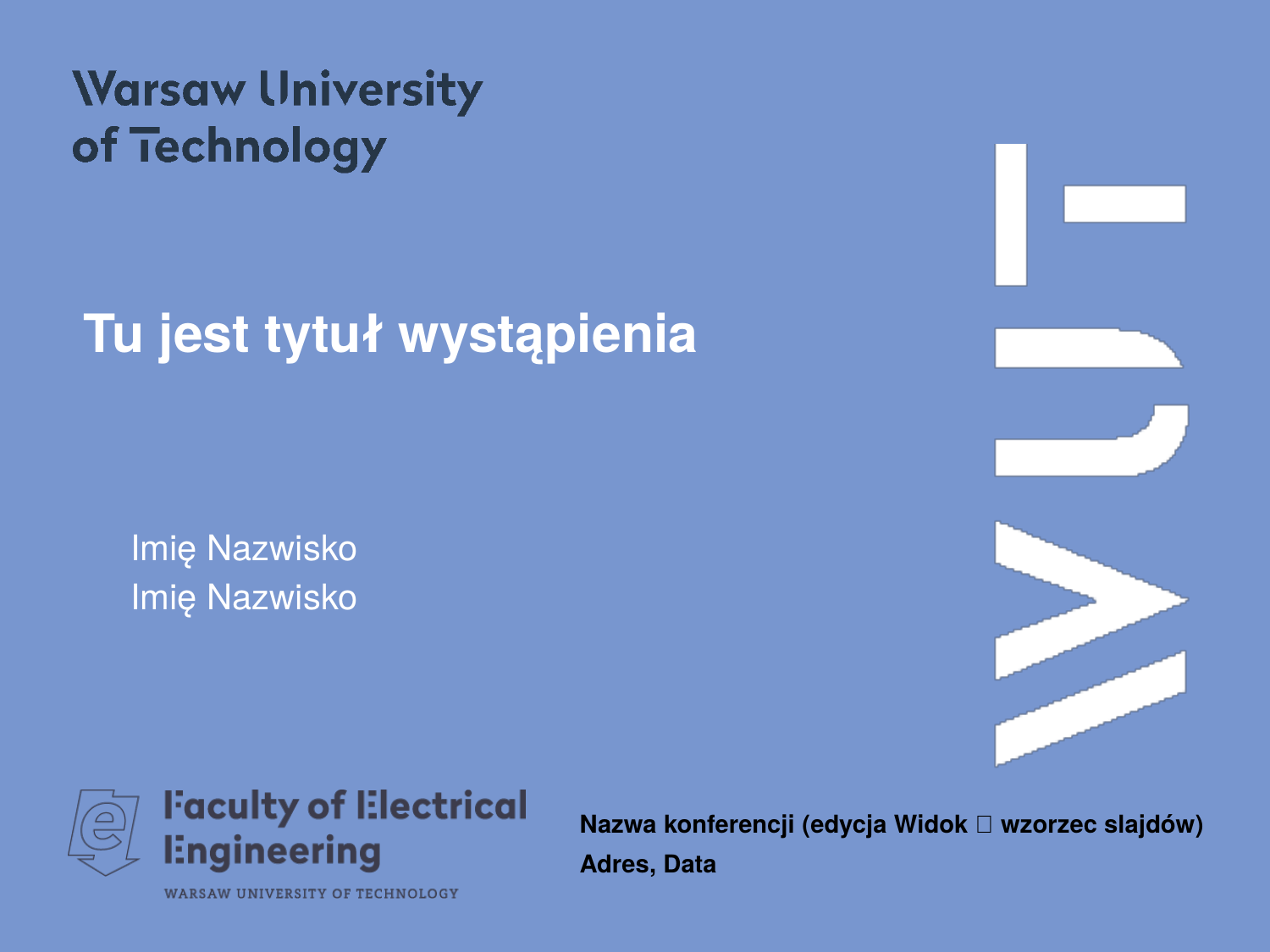

# Tu jest tytuł wystąpienia
Imię Nazwisko
Imię Nazwisko